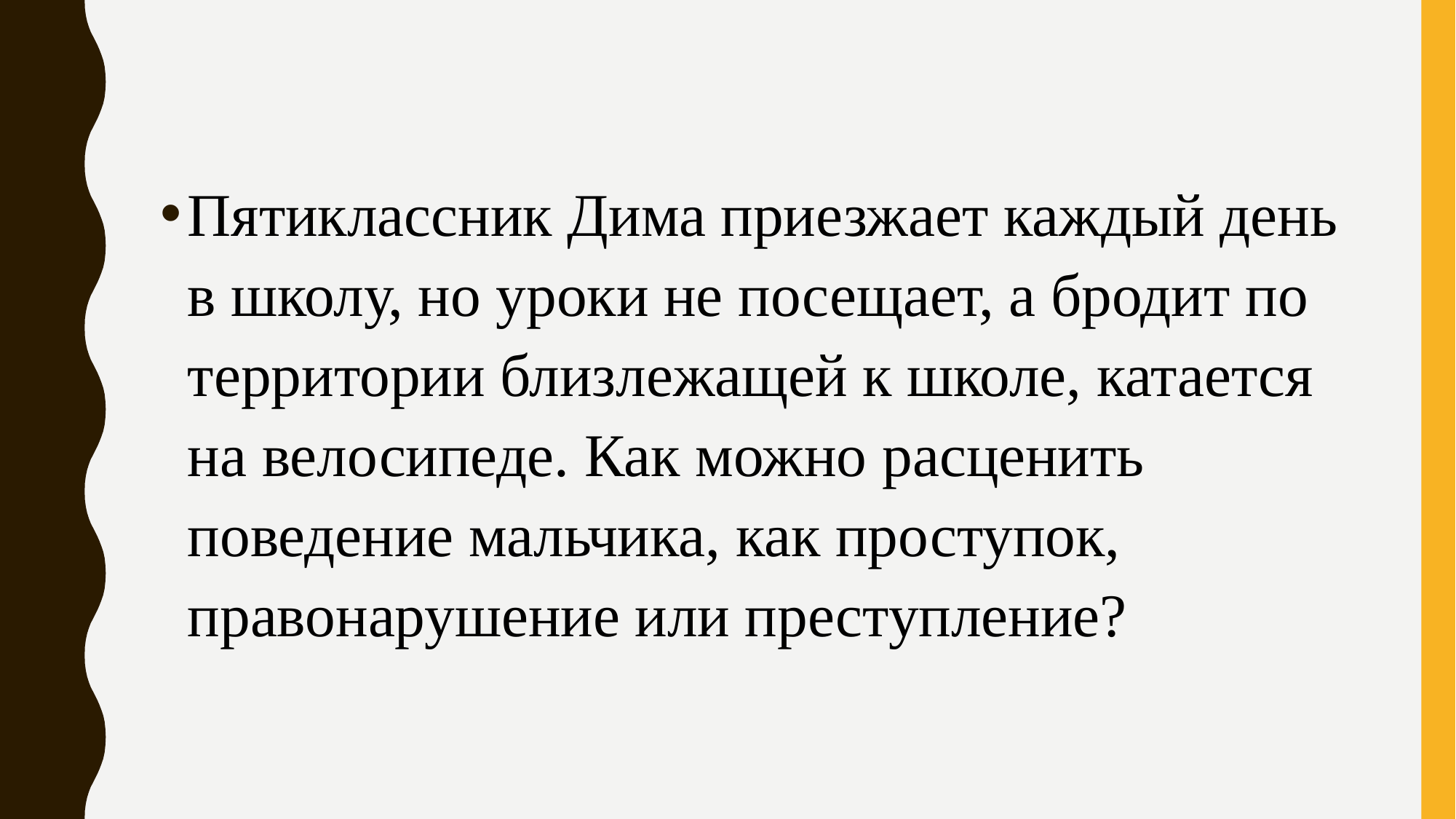

#
Пятиклассник Дима приезжает каждый день в школу, но уроки не посещает, а бродит по территории близлежащей к школе, катается на велосипеде. Как можно расценить поведение мальчика, как проступок, правонарушение или преступление?